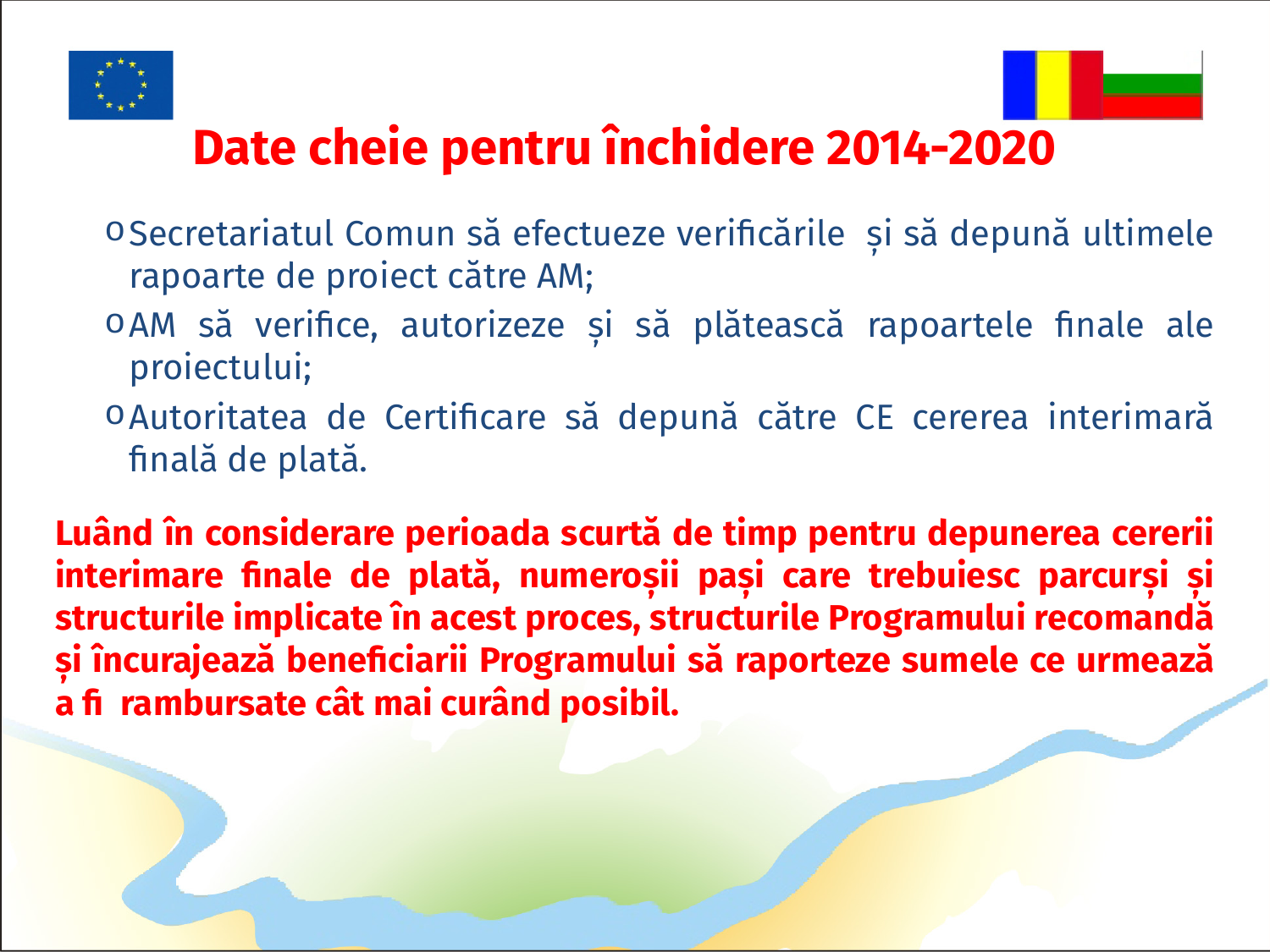

Date cheie pentru închidere 2014-2020
Secretariatul Comun să efectueze verificările  și să depună ultimele rapoarte de proiect către AM;
AM să verifice, autorizeze și să plătească rapoartele finale ale proiectului;
Autoritatea de Certificare să depună către CE cererea interimară finală de plată.
Luând în considerare perioada scurtă de timp pentru depunerea cererii interimare finale de plată, numeroșii pași care trebuiesc parcurși și structurile implicate în acest proces, structurile Programului recomandă și încurajează beneficiarii Programului să raporteze sumele ce urmează a fi  rambursate cât mai curând posibil.